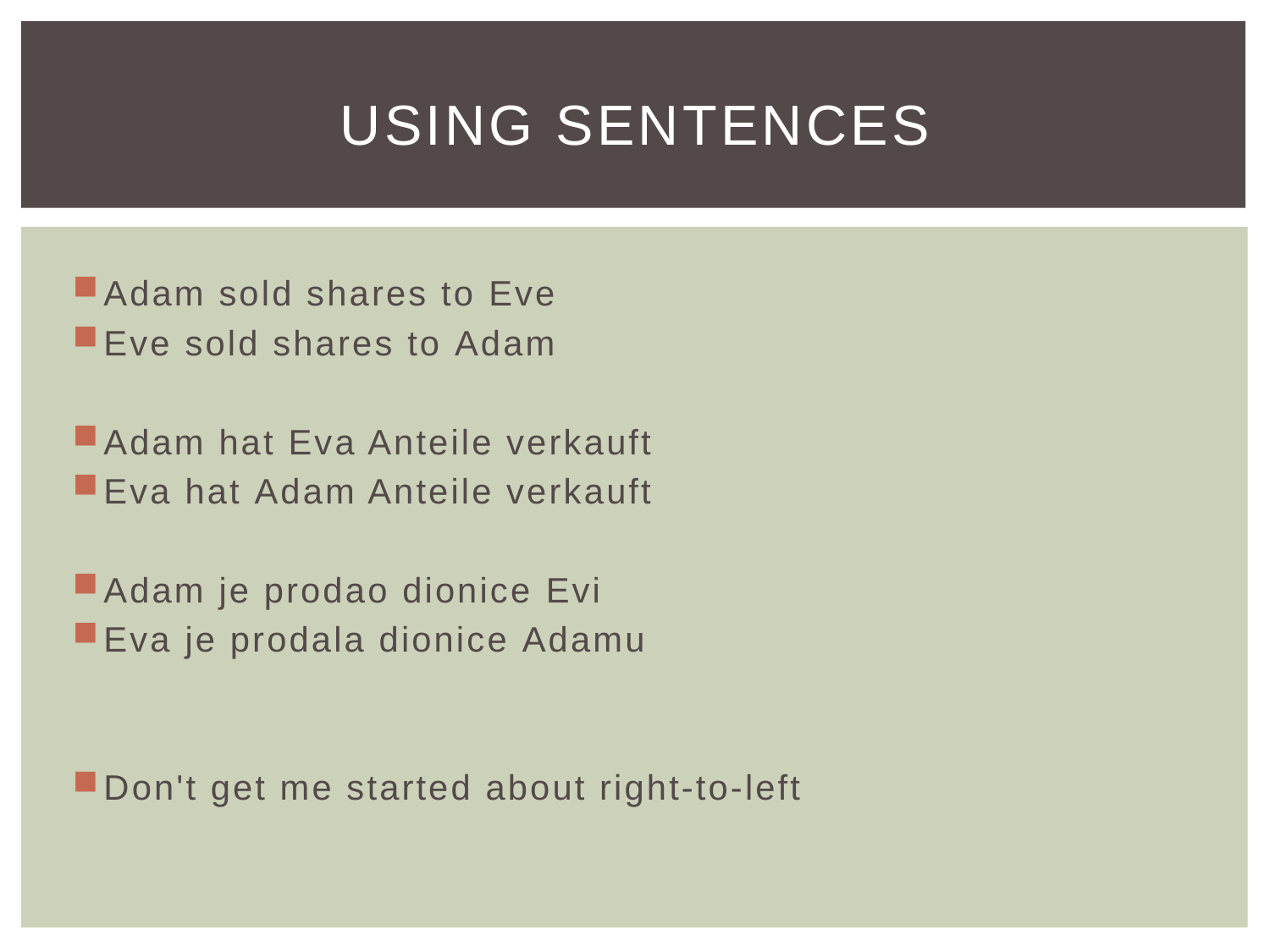

# Using Sentences
Adam sold shares to Eve
Eve sold shares to Adam

Adam hat Eva Anteile verkauft
Eva hat Adam Anteile verkauft

Adam je prodao dionice Evi
Eva je prodala dionice Adamu

Don't get me started about right-to-left